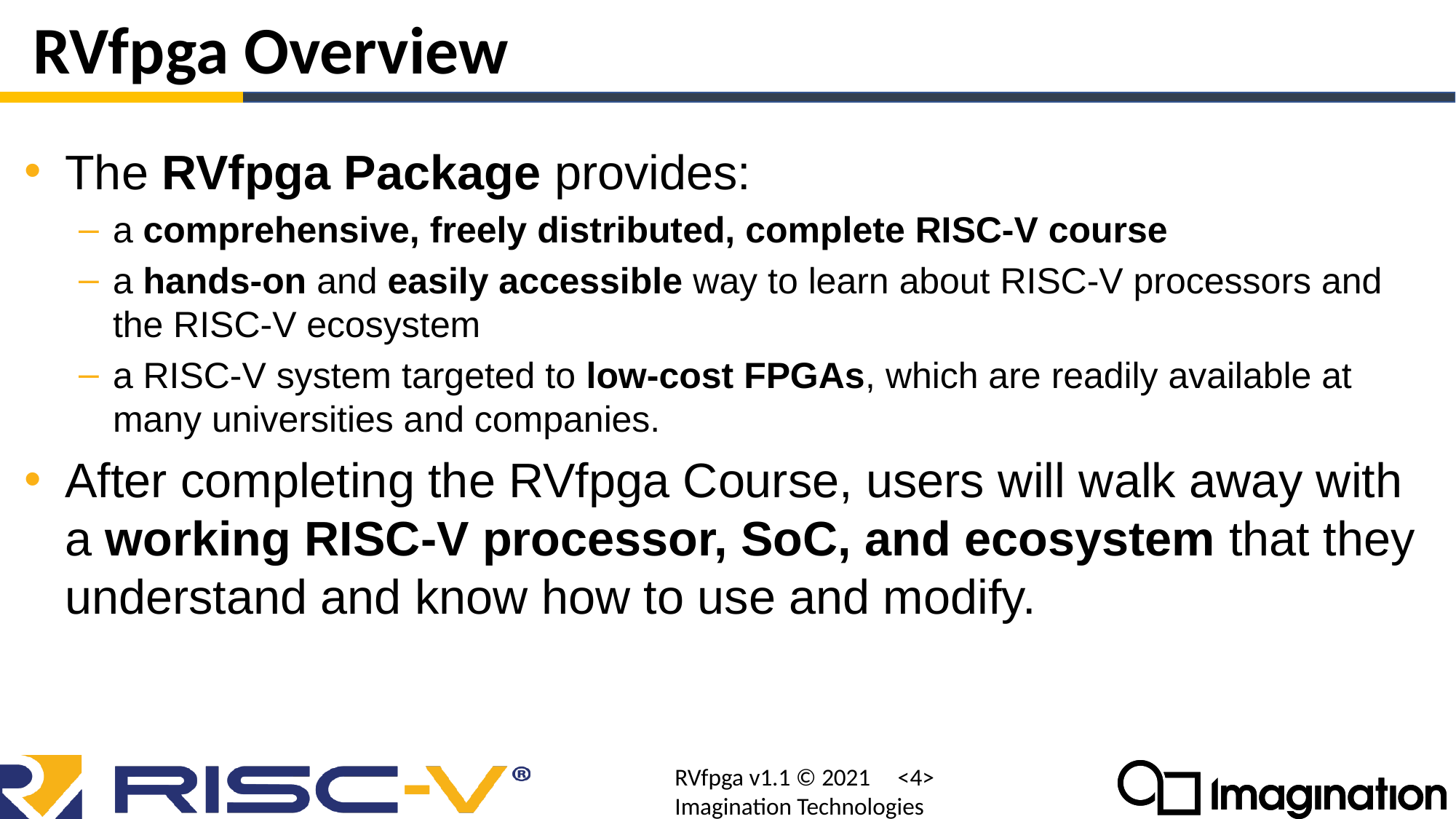

# RVfpga Overview
The RVfpga Package provides:
a comprehensive, freely distributed, complete RISC-V course
a hands-on and easily accessible way to learn about RISC-V processors and the RISC-V ecosystem
a RISC-V system targeted to low-cost FPGAs, which are readily available at many universities and companies.
After completing the RVfpga Course, users will walk away with a working RISC-V processor, SoC, and ecosystem that they understand and know how to use and modify.